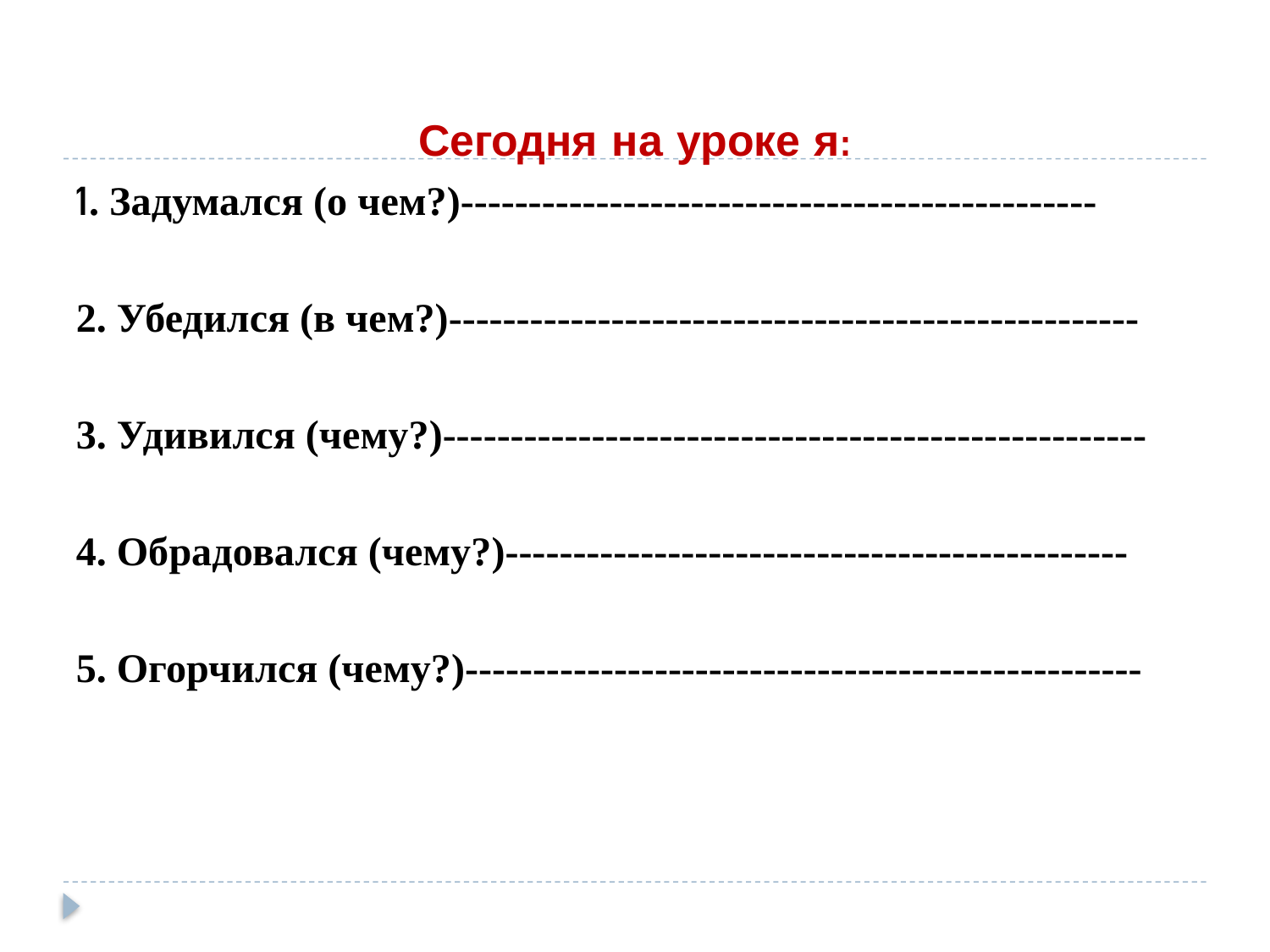

Сегодня на уроке я:
1. Задумался (о чем?)-----------------------------------------------

2. Убедился (в чем?)---------------------------------------------------

3. Удивился (чему?)----------------------------------------------------

4. Обрадовался (чему?)----------------------------------------------

5. Огорчился (чему?)--------------------------------------------------